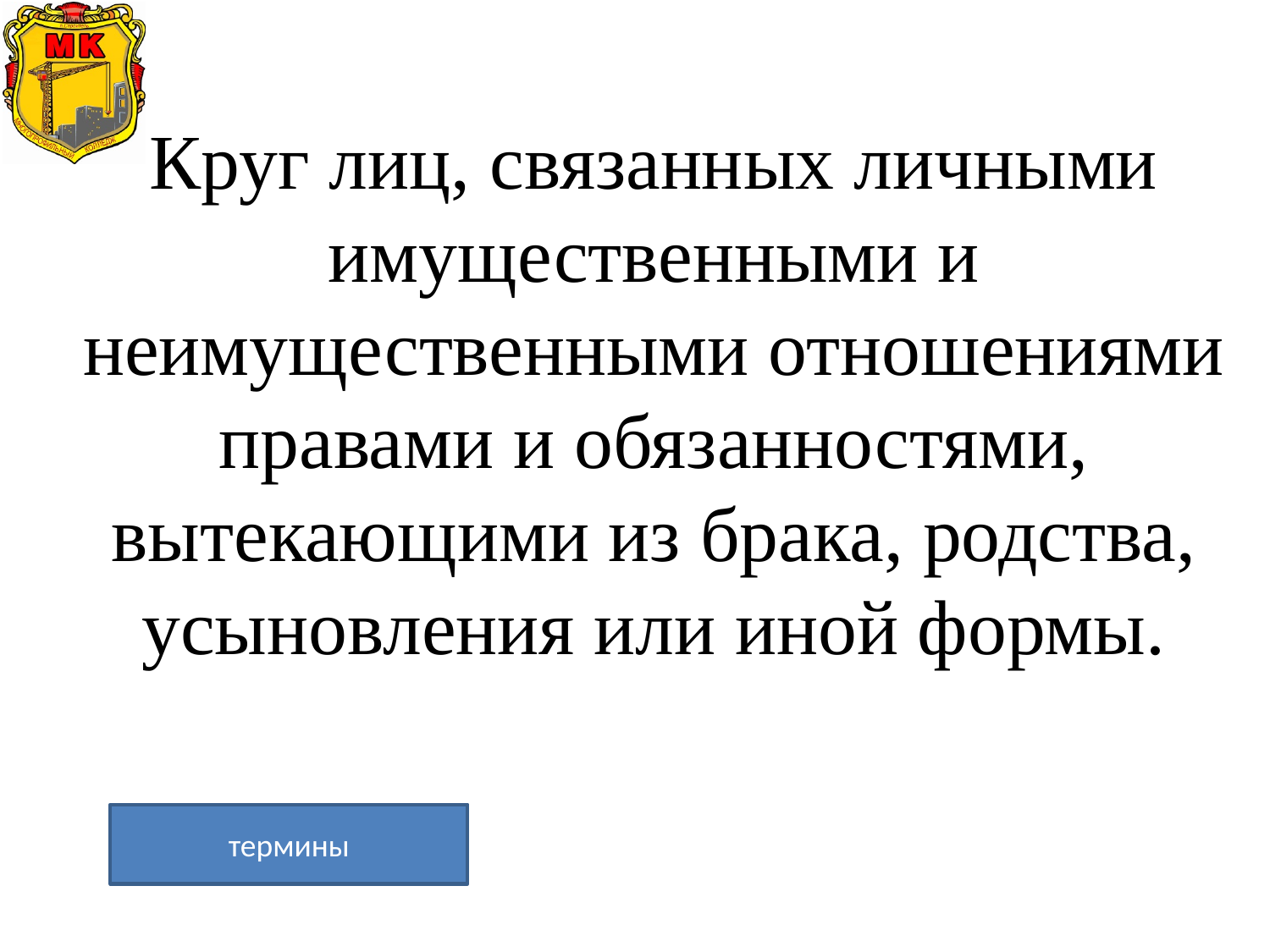

# Круг лиц, связанных личными имущественными и неимущественными отношениями правами и обязанностями, вытекающими из брака, родства, усыновления или иной формы.
термины